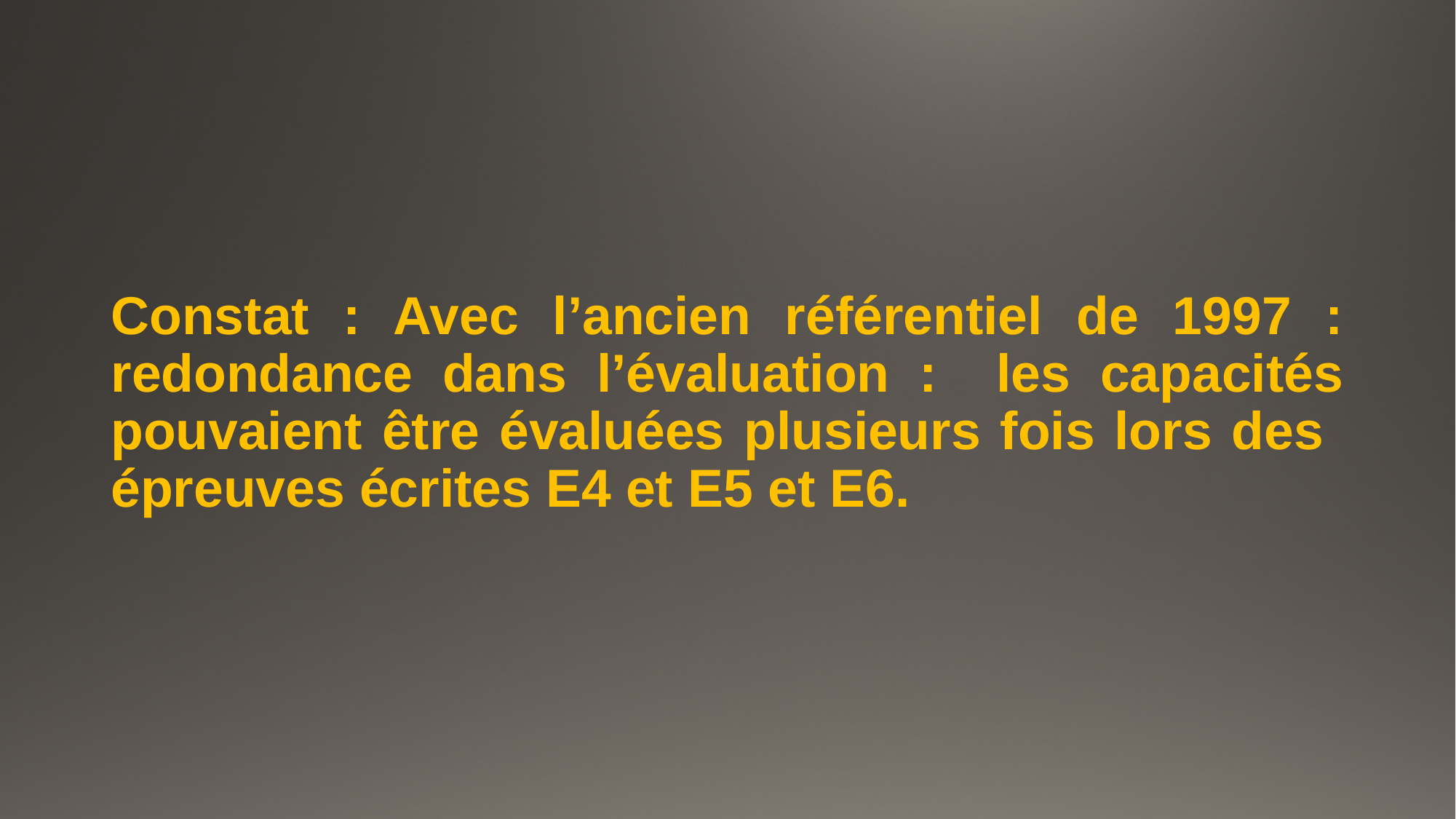

# Constat : Avec l’ancien référentiel de 1997 : redondance dans l’évaluation :  les capacités pouvaient être évaluées plusieurs fois lors des  épreuves écrites E4 et E5 et E6.